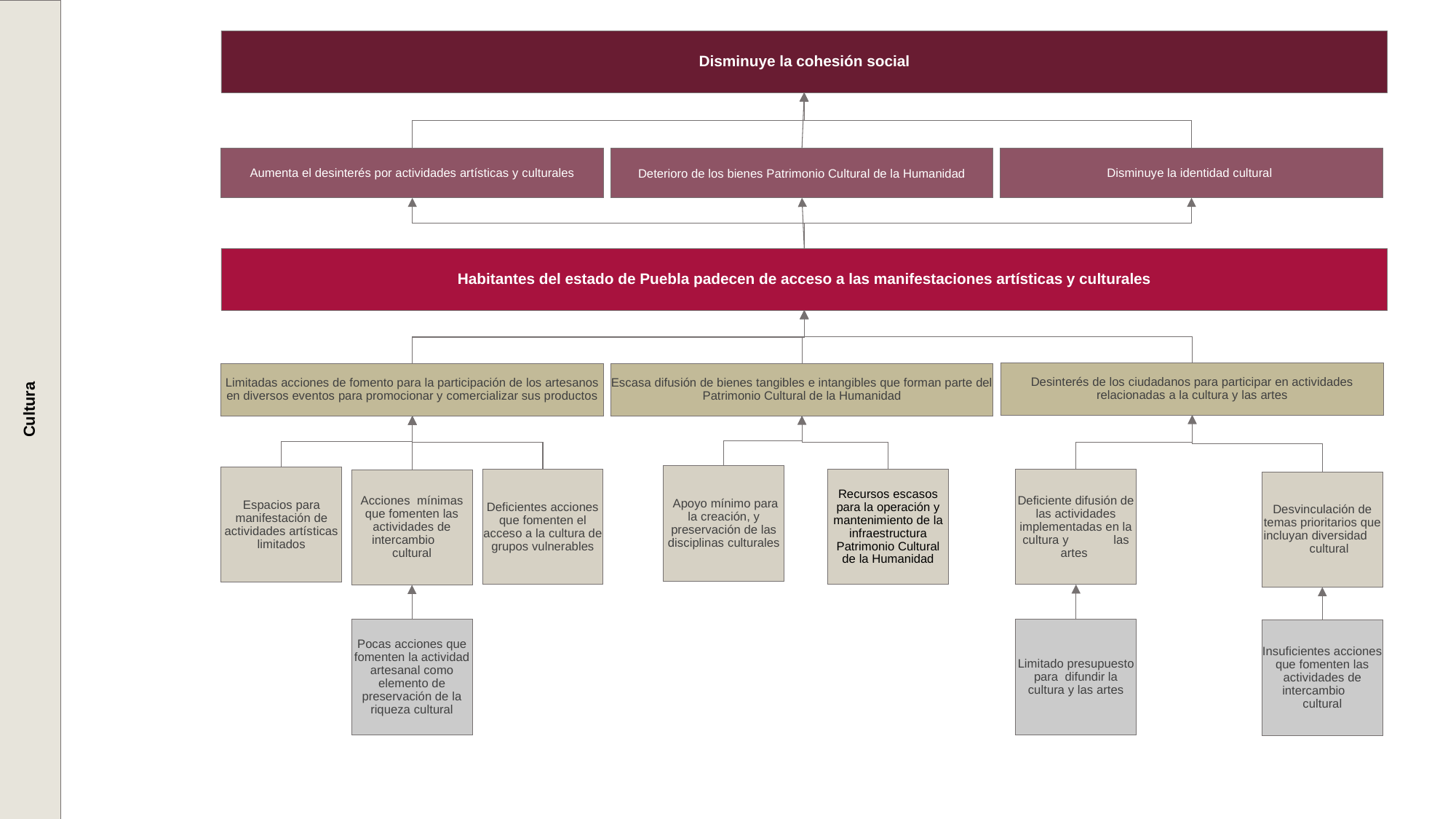

Disminuye la cohesión social

Deterioro de los bienes Patrimonio Cultural de la Humanidad

Disminuye la identidad cultural
Aumenta el desinterés por actividades artísticas y culturales
Habitantes del estado de Puebla padecen de acceso a las manifestaciones artísticas y culturales
Desinterés de los ciudadanos para participar en actividades relacionadas a la cultura y las artes
Escasa difusión de bienes tangibles e intangibles que forman parte del Patrimonio Cultural de la Humanidad
Limitadas acciones de fomento para la participación de los artesanos en diversos eventos para promocionar y comercializar sus productos
Cultura
 Apoyo mínimo para la creación, y preservación de las disciplinas culturales
Espacios para manifestación de actividades artísticas limitados
Deficientes acciones que fomenten el acceso a la cultura de grupos vulnerables
Recursos escasos para la operación y mantenimiento de la infraestructura Patrimonio Cultural de la Humanidad
Deficiente difusión de las actividades implementadas en la cultura y             las artes
Acciones  mínimas que fomenten las actividades de intercambio      cultural
Desvinculación de temas prioritarios que incluyan diversidad          cultural
Pocas acciones que fomenten la actividad artesanal como elemento de preservación de la riqueza cultural
Limitado presupuesto para  difundir la cultura y las artes
Insuficientes acciones que fomenten las actividades de intercambio      cultural